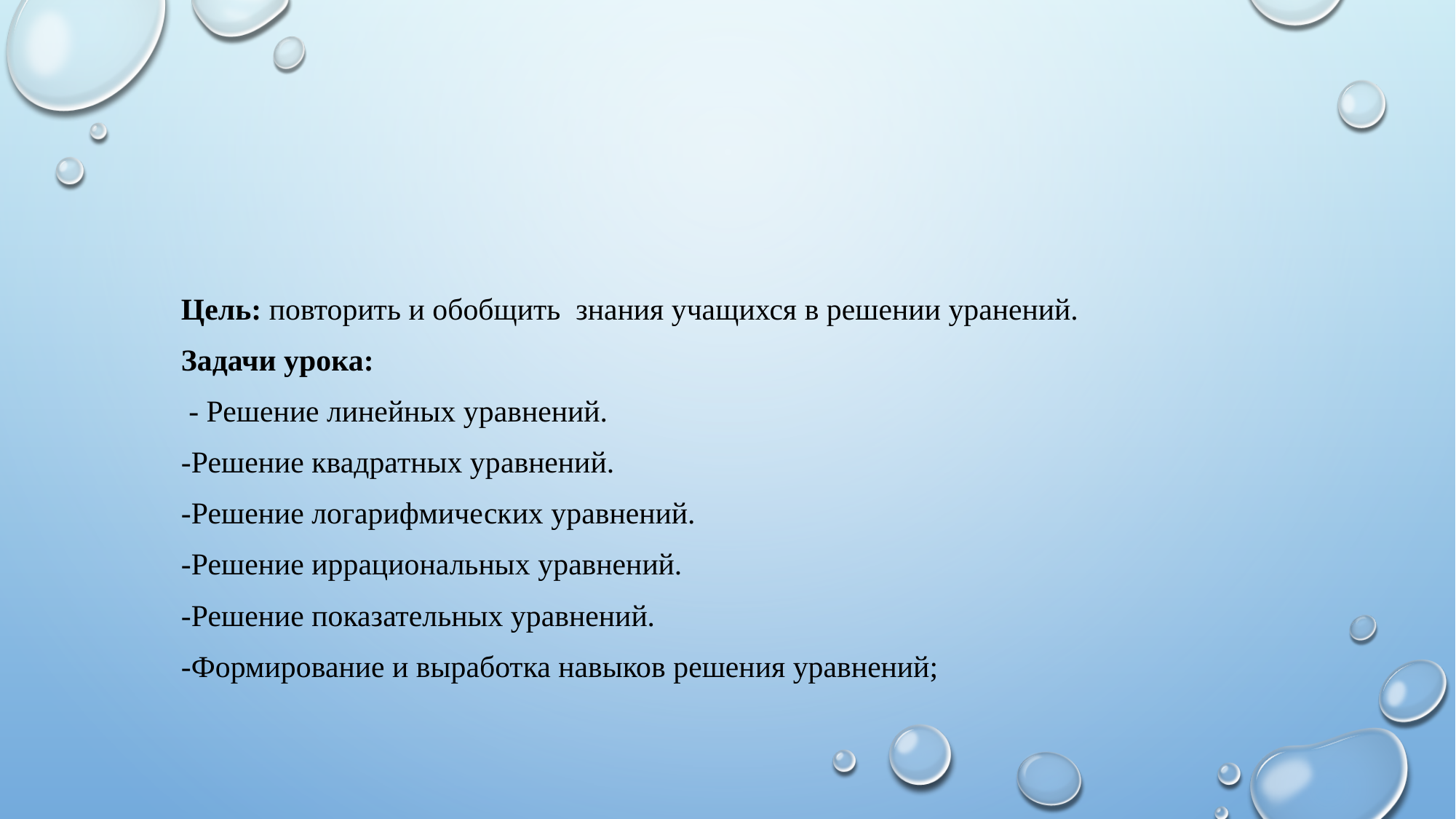

Цель: повторить и обобщить  знания учащихся в решении уранений.
Задачи урока:
 - Решение линейных уравнений.
-Решение квадратных уравнений.
-Решение логарифмических уравнений.
-Решение иррациональных уравнений.
-Решение показательных уравнений.
-Формирование и выработка навыков решения уравнений;